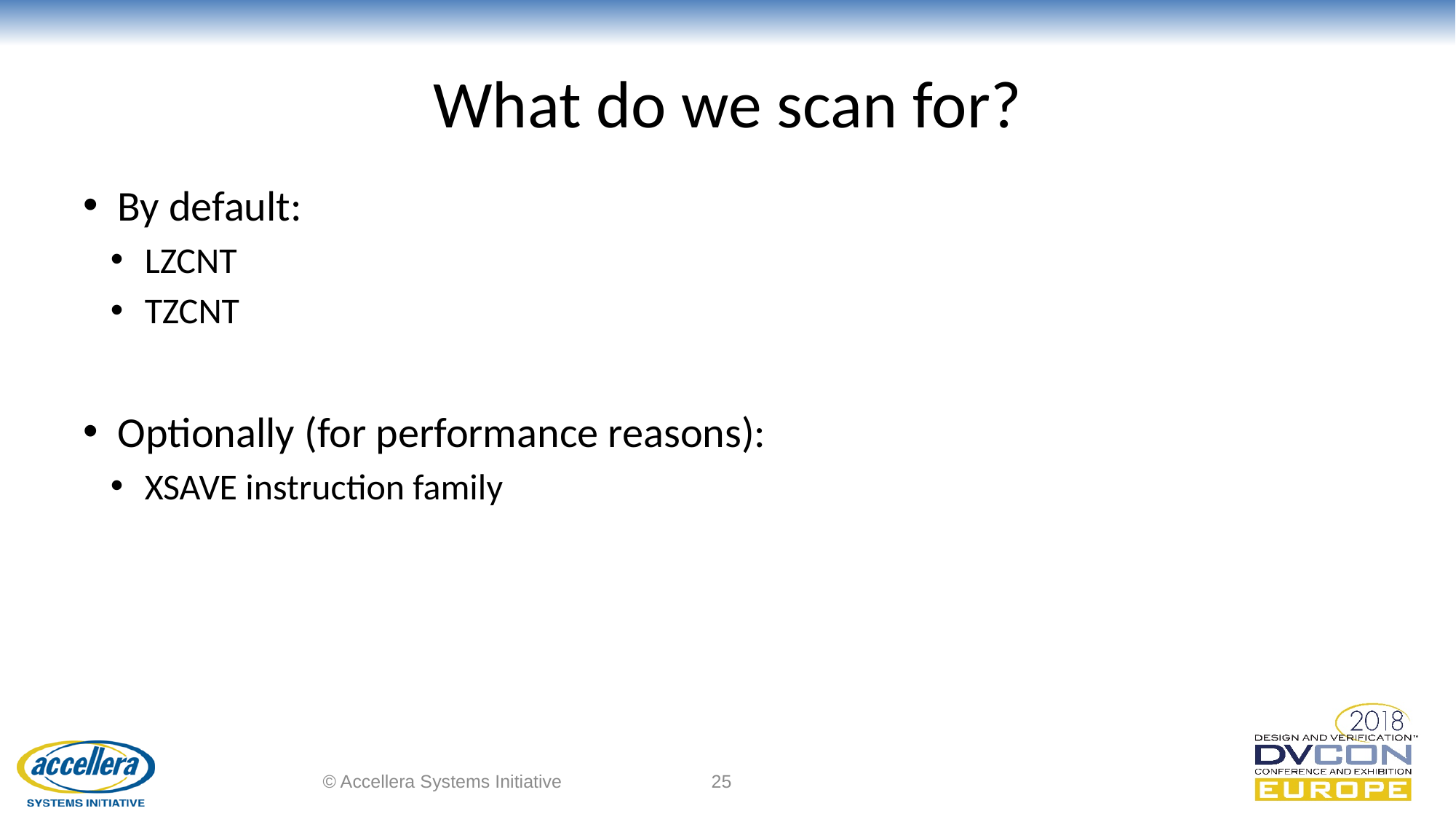

# What do we scan for?
By default:
LZCNT
TZCNT

Optionally (for performance reasons):
XSAVE instruction family

© Accellera Systems Initiative
25